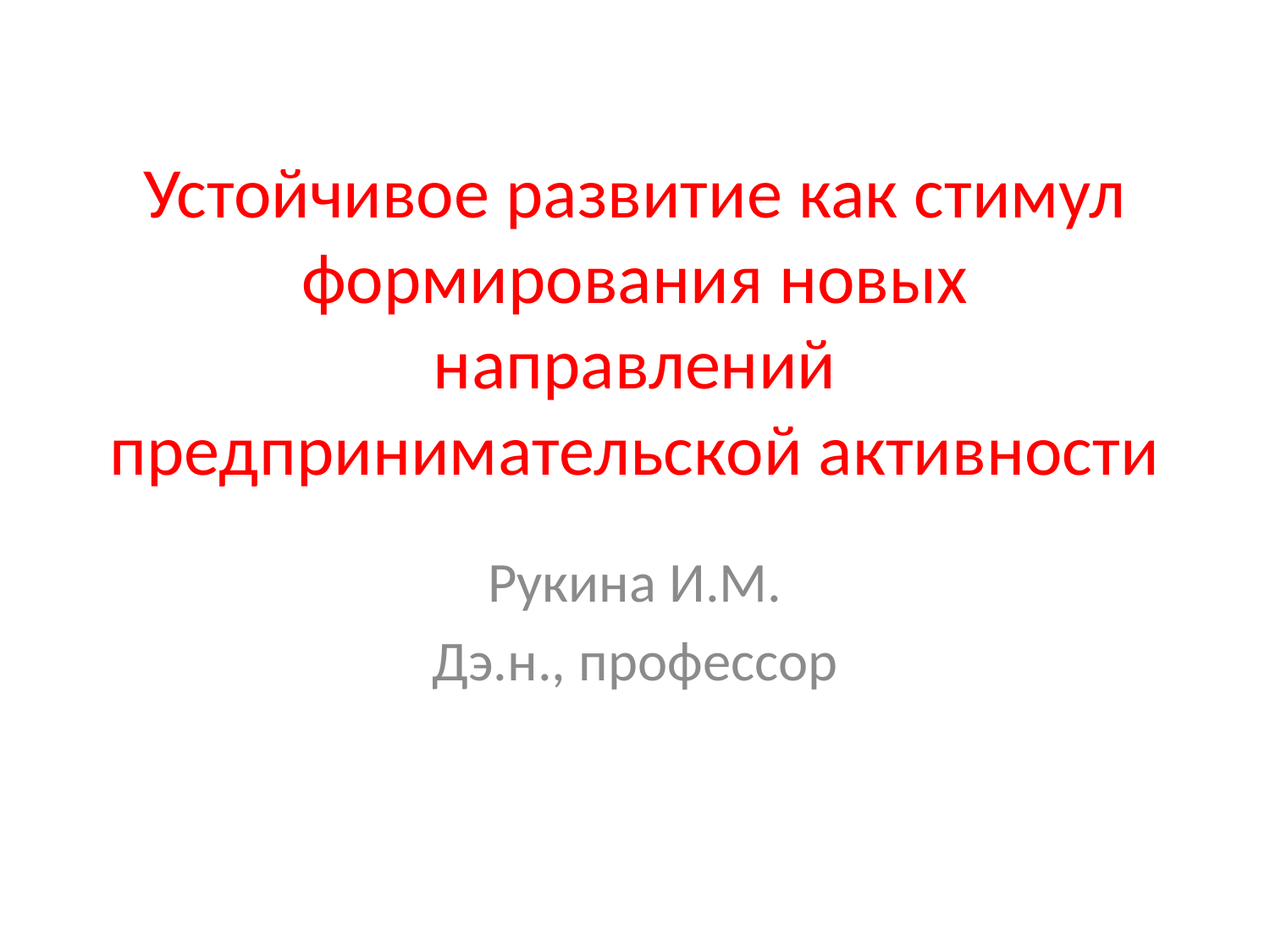

# Устойчивое развитие как стимул формирования новых направлений предпринимательской активности
Рукина И.М.
Дэ.н., профессор